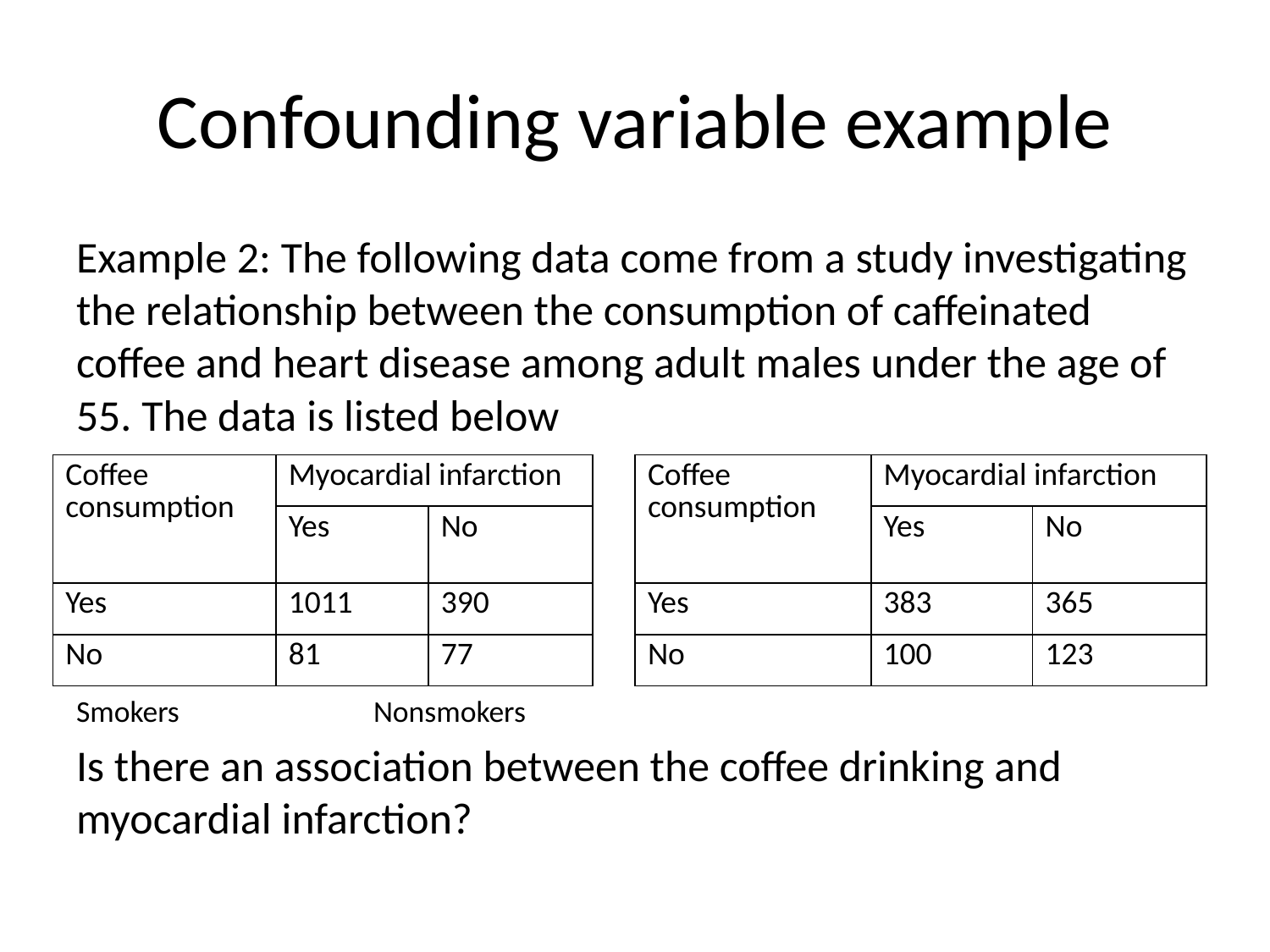

# Confounding variable example
Example 2: The following data come from a study investigating the relationship between the consumption of caffeinated coffee and heart disease among adult males under the age of 55. The data is listed below

Smokers			  		Nonsmokers
Is there an association between the coffee drinking and myocardial infarction?

| Coffee consumption | Myocardial infarction |  |
| --- | --- | --- |
|  | Yes | No |
| Yes | 1011 | 390 |
| No | 81 | 77 |
| Coffee consumption | Myocardial infarction |  |
| --- | --- | --- |
|  | Yes | No |
| Yes | 383 | 365 |
| No | 100 | 123 |